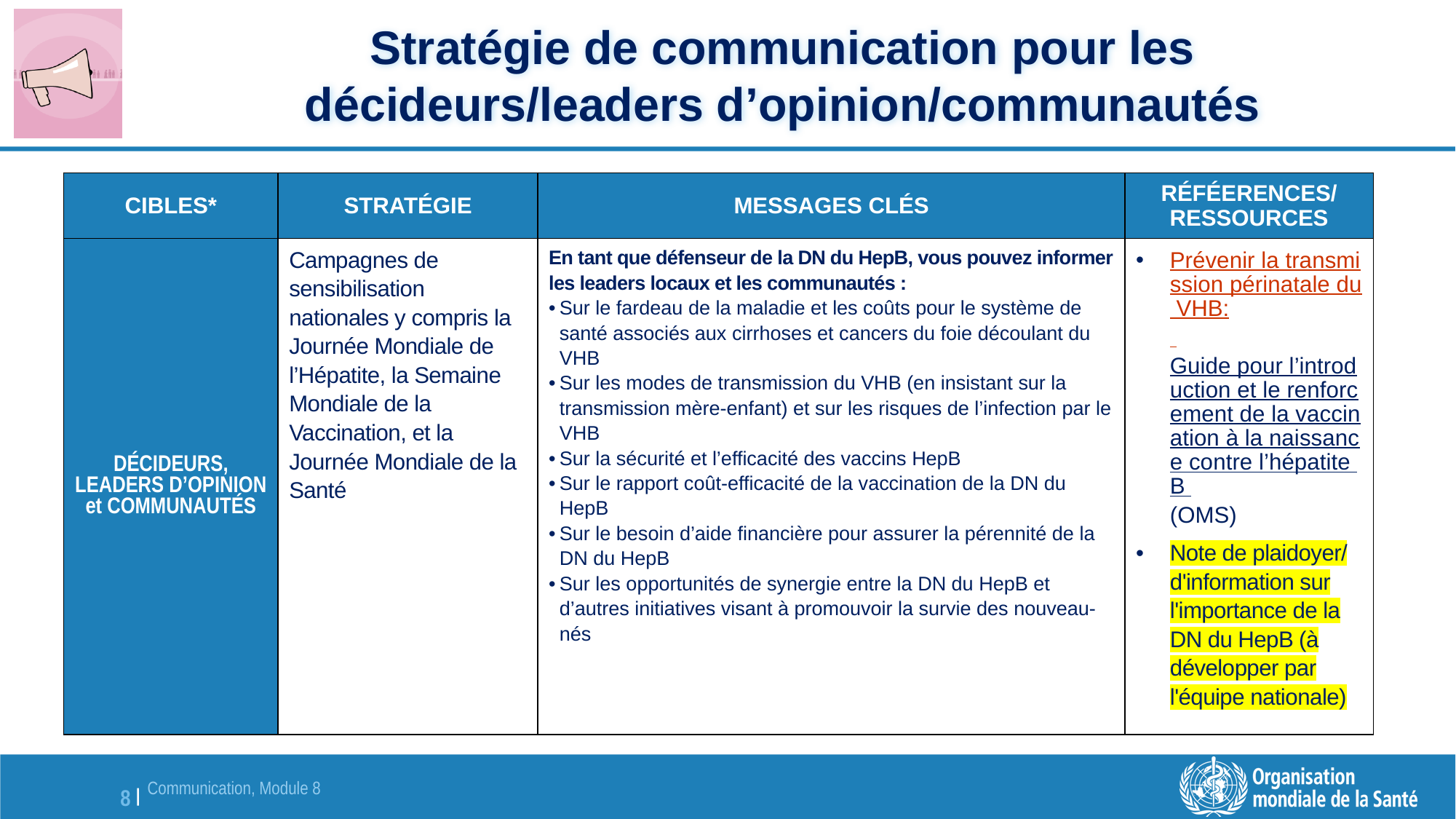

# Stratégie de communication pour les décideurs/leaders d’opinion/communautés
| CIBLES\* | STRATÉGIE | MESSAGES CLÉS | RÉFÉERENCES/ RESSOURCES |
| --- | --- | --- | --- |
| DÉCIDEURS, LEADERS D’OPINION et COMMUNAUTÉS | Campagnes de sensibilisation nationales y compris la Journée Mondiale de l’Hépatite, la Semaine Mondiale de la Vaccination, et la Journée Mondiale de la Santé | En tant que défenseur de la DN du HepB, vous pouvez informer les leaders locaux et les communautés : Sur le fardeau de la maladie et les coûts pour le système de santé associés aux cirrhoses et cancers du foie découlant du VHB Sur les modes de transmission du VHB (en insistant sur la transmission mère-enfant) et sur les risques de l’infection par le VHB Sur la sécurité et l’efficacité des vaccins HepB Sur le rapport coût-efficacité de la vaccination de la DN du HepB Sur le besoin d’aide financière pour assurer la pérennité de la DN du HepB Sur les opportunités de synergie entre la DN du HepB et d’autres initiatives visant à promouvoir la survie des nouveau-nés | Prévenir la transmission périnatale du VHB: Guide pour l’introduction et le renforcement de la vaccination à la naissance contre l’hépatite B (OMS) Note de plaidoyer/ d'information sur l'importance de la DN du HepB (à développer par l'équipe nationale) |